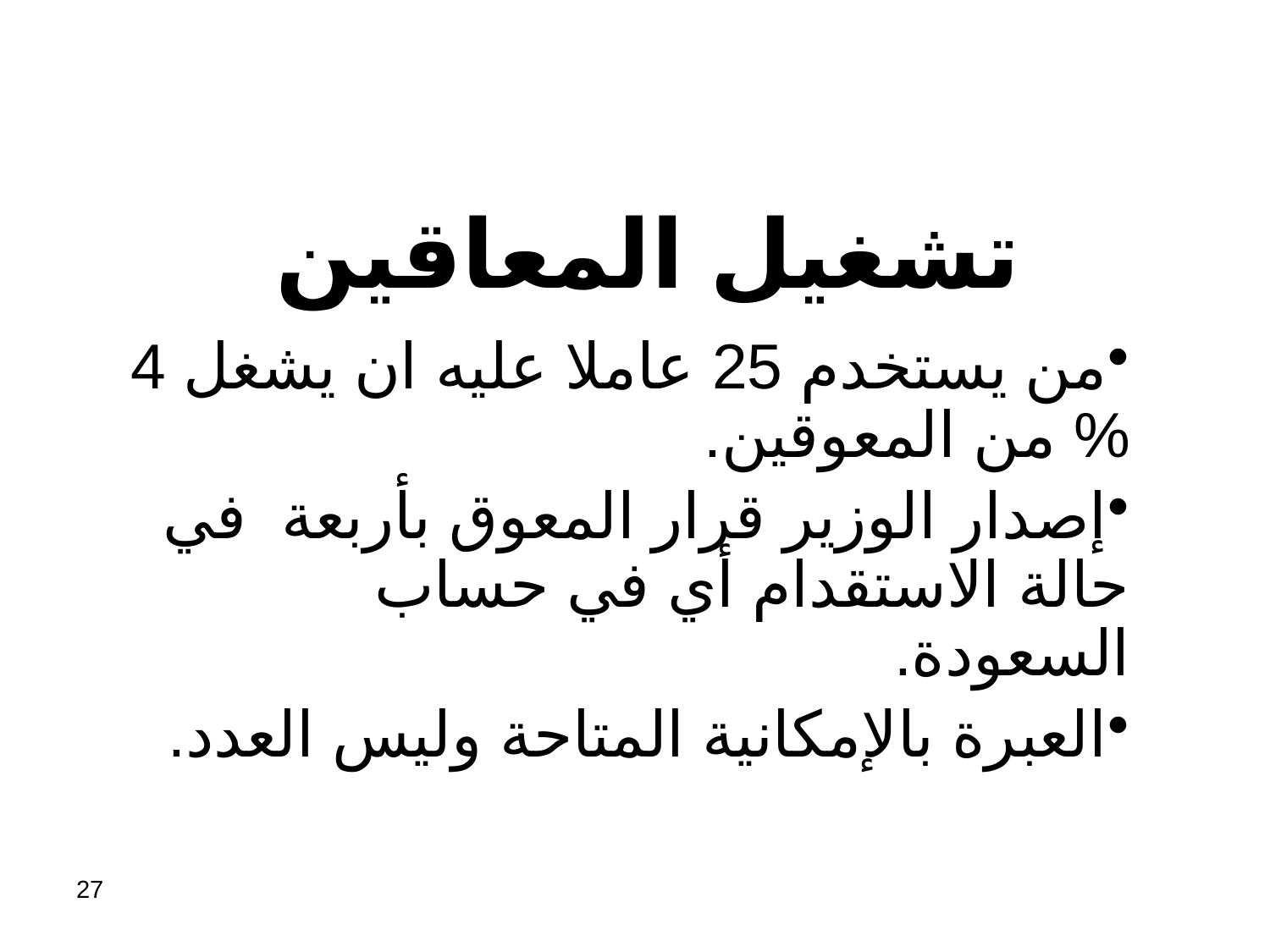

# تشغيل المعاقين
من يستخدم 25 عاملا عليه ان يشغل 4 % من المعوقين.
إصدار الوزير قرار المعوق بأربعة  في حالة الاستقدام أي في حساب السعودة.
العبرة بالإمكانية المتاحة وليس العدد.

27